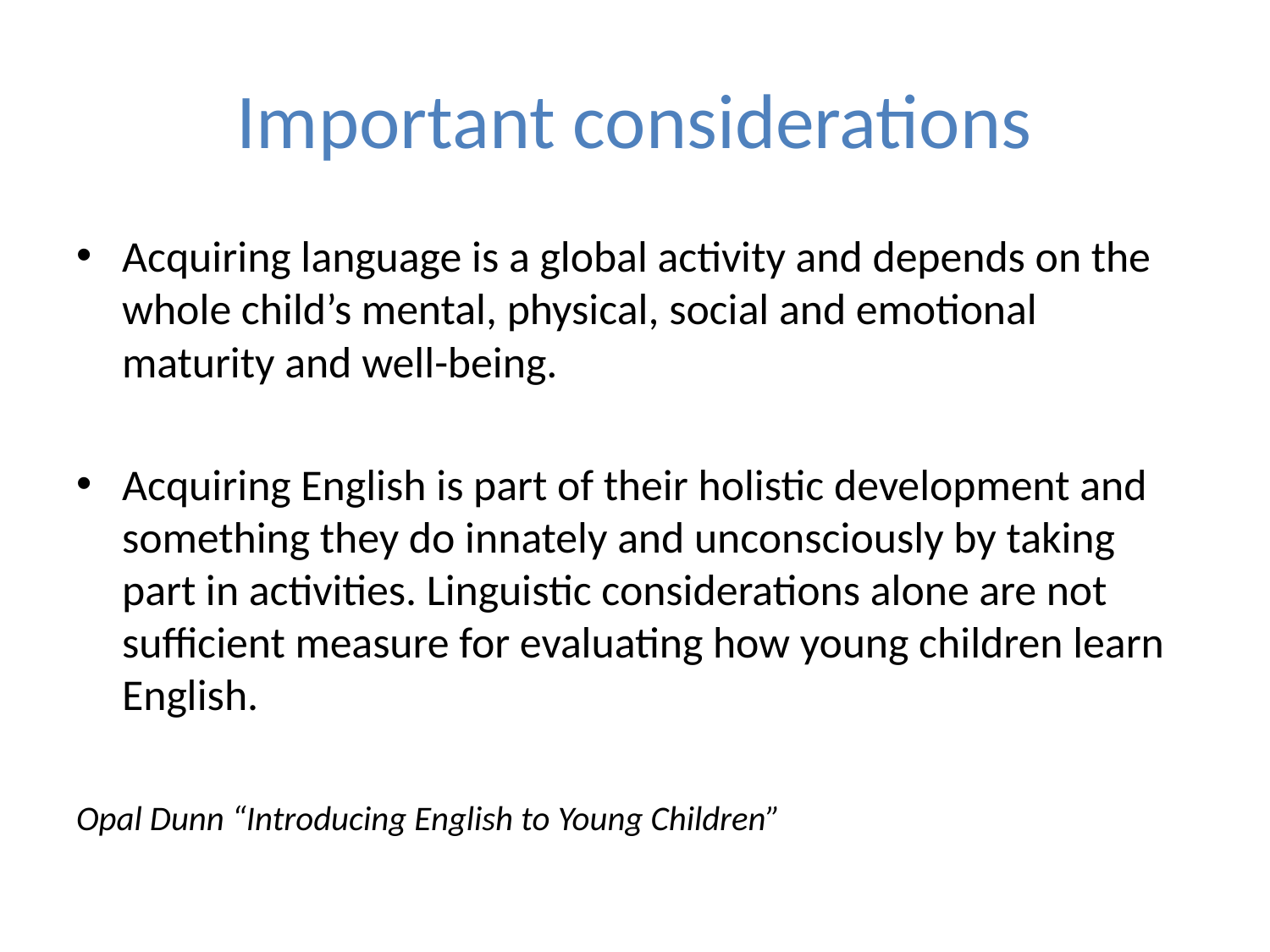

# Important considerations
Acquiring language is a global activity and depends on the whole child’s mental, physical, social and emotional maturity and well-being.

Acquiring English is part of their holistic development and something they do innately and unconsciously by taking part in activities. Linguistic considerations alone are not sufficient measure for evaluating how young children learn English.

Opal Dunn “Introducing English to Young Children”